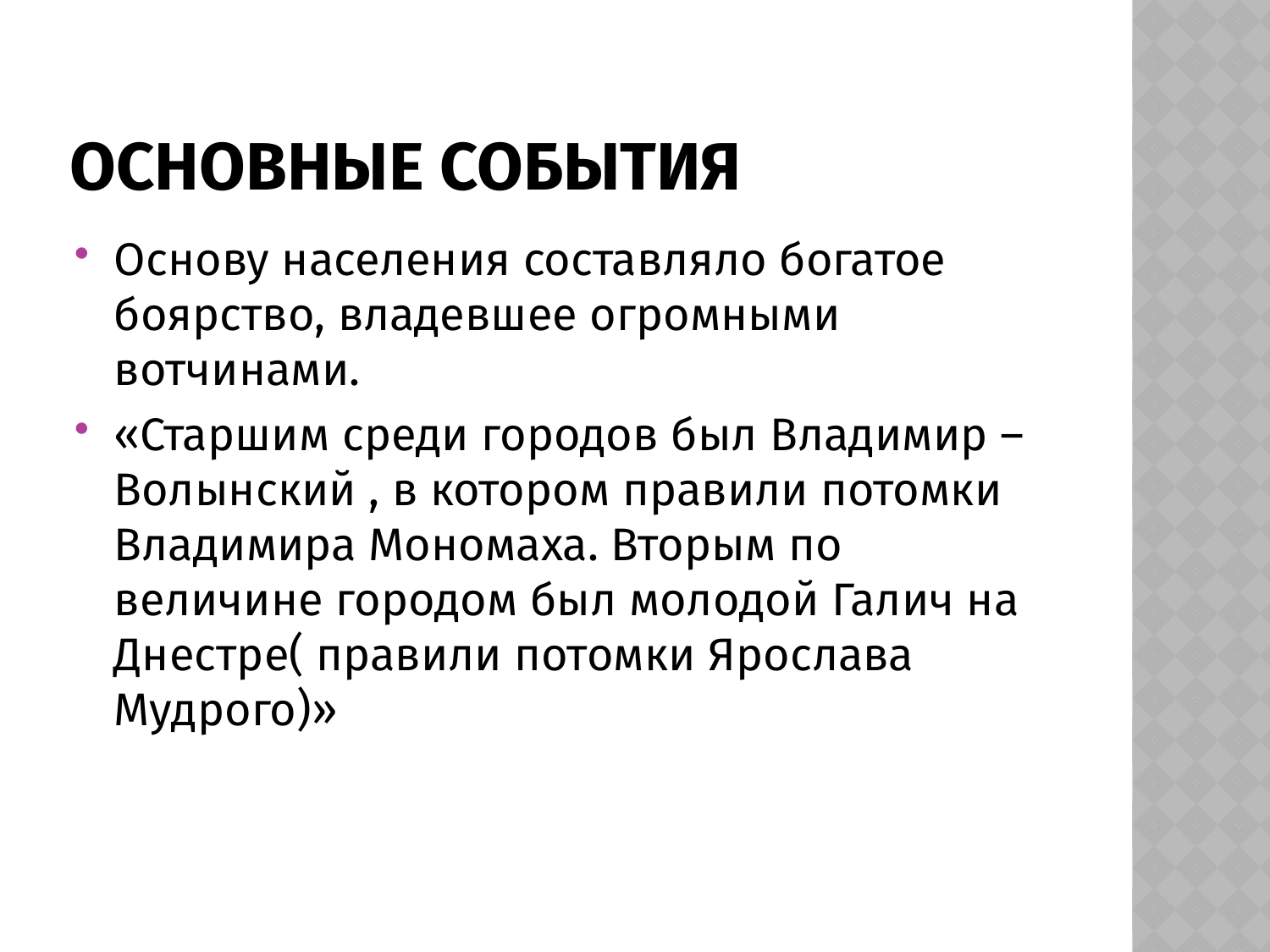

# Основные события
Основу населения составляло богатое боярство, владевшее огромными вотчинами.
«Старшим среди городов был Владимир – Волынский , в котором правили потомки Владимира Мономаха. Вторым по величине городом был молодой Галич на Днестре( правили потомки Ярослава Мудрого)»